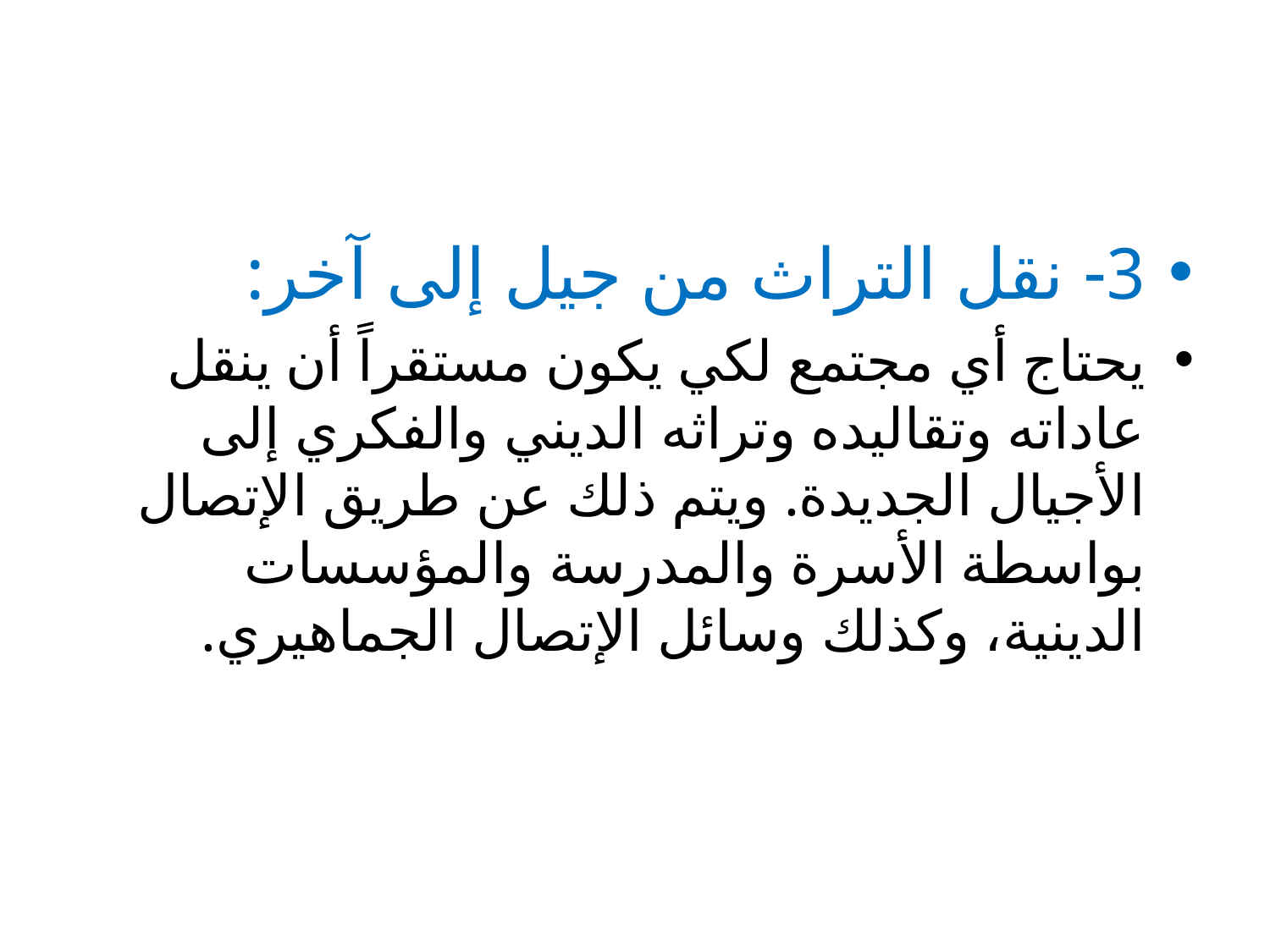

#
3- نقل التراث من جيل إلى آخر:
يحتاج أي مجتمع لكي يكون مستقراً أن ينقل عاداته وتقاليده وتراثه الديني والفكري إلى الأجيال الجديدة. ويتم ذلك عن طريق الإتصال بواسطة الأسرة والمدرسة والمؤسسات الدينية، وكذلك وسائل الإتصال الجماهيري.